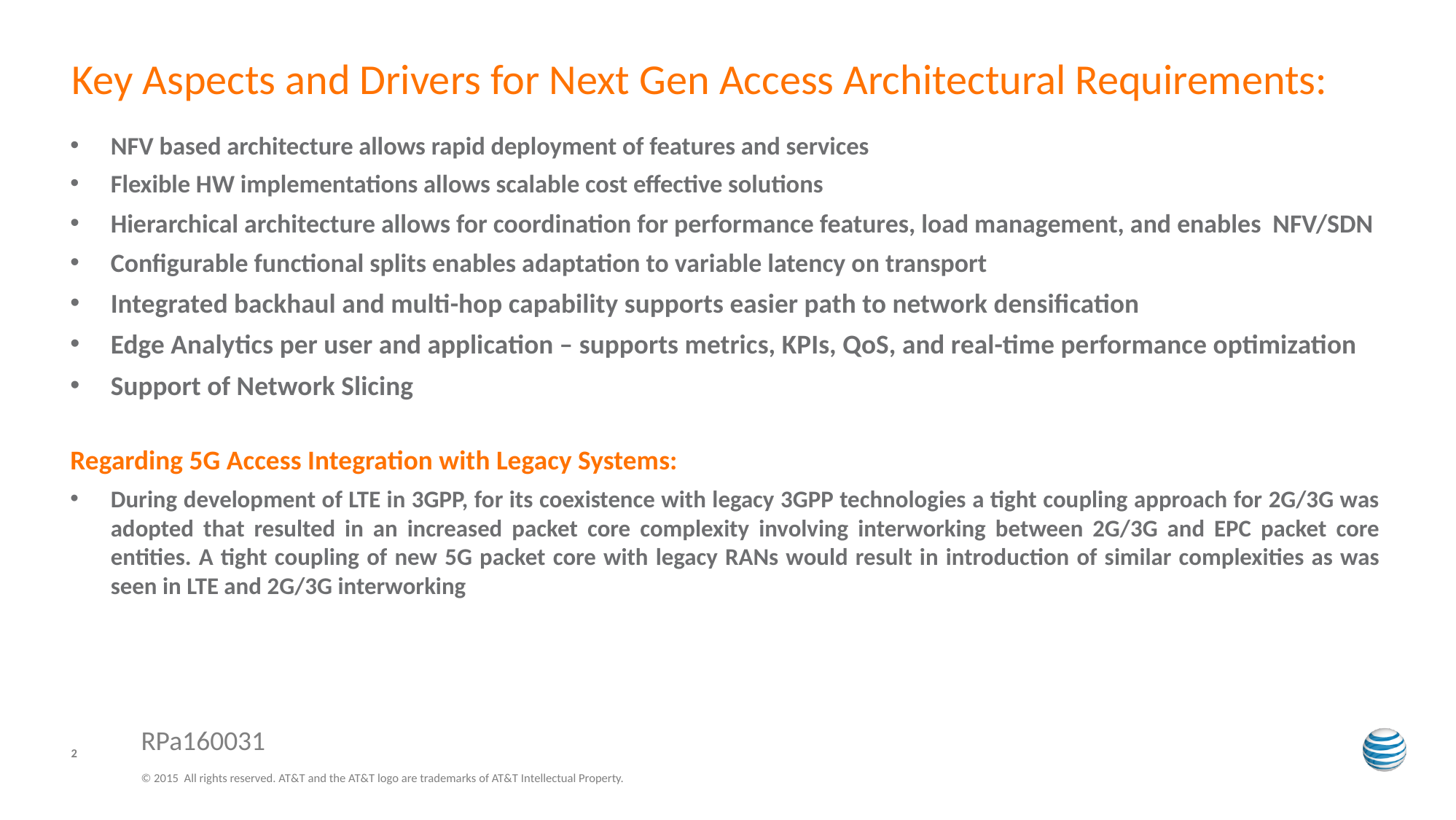

# Key Aspects and Drivers for Next Gen Access Architectural Requirements:
NFV based architecture allows rapid deployment of features and services
Flexible HW implementations allows scalable cost effective solutions
Hierarchical architecture allows for coordination for performance features, load management, and enables  NFV/SDN
Configurable functional splits enables adaptation to variable latency on transport
Integrated backhaul and multi-hop capability supports easier path to network densification
Edge Analytics per user and application – supports metrics, KPIs, QoS, and real-time performance optimization
Support of Network Slicing

Regarding 5G Access Integration with Legacy Systems:
During development of LTE in 3GPP, for its coexistence with legacy 3GPP technologies a tight coupling approach for 2G/3G was adopted that resulted in an increased packet core complexity involving interworking between 2G/3G and EPC packet core entities. A tight coupling of new 5G packet core with legacy RANs would result in introduction of similar complexities as was seen in LTE and 2G/3G interworking

RPa160031

© 2015  All rights reserved. AT&T and the AT&T logo are trademarks of AT&T Intellectual Property.
2